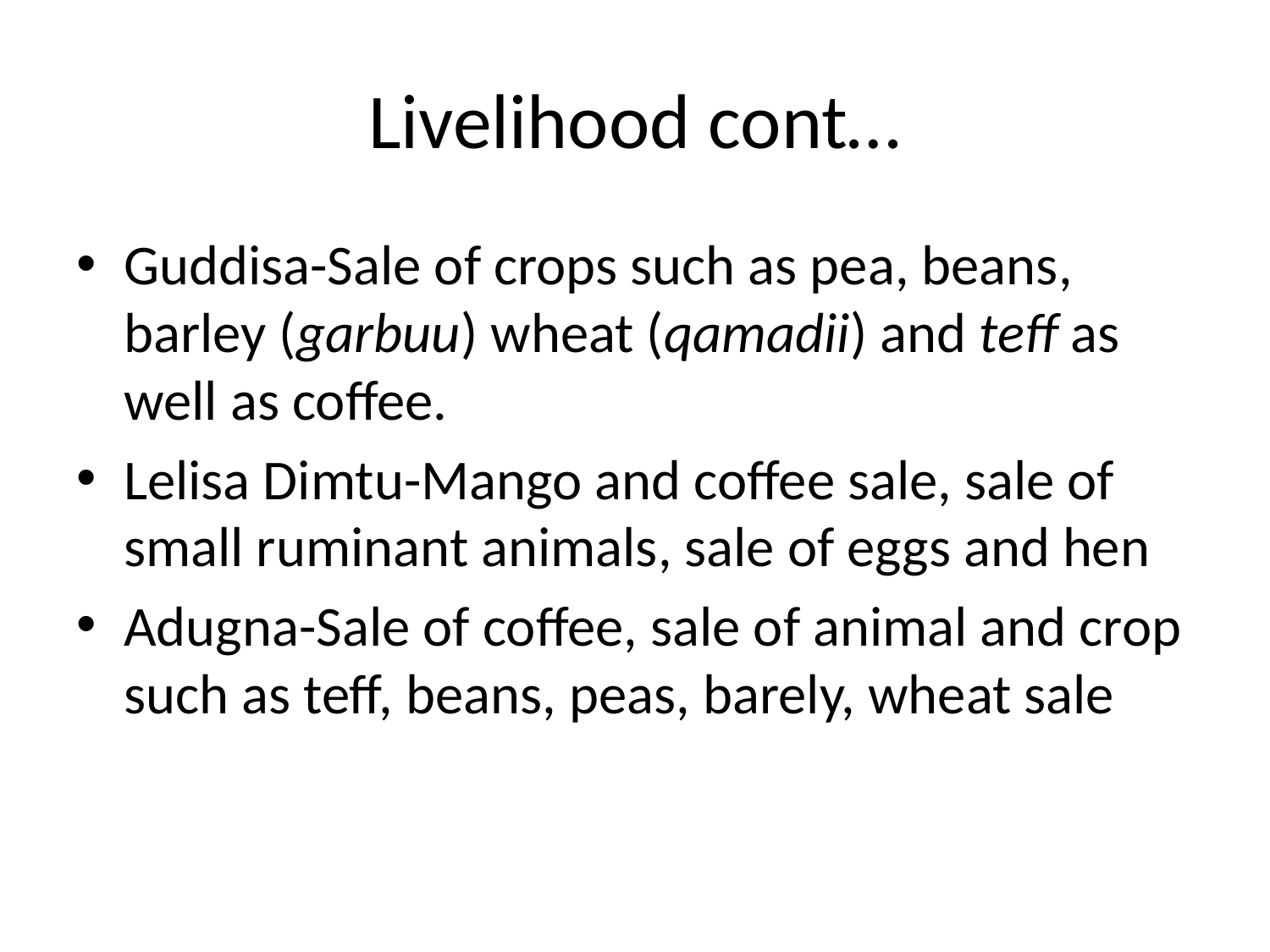

# Livelihood cont…
Guddisa-Sale of crops such as pea, beans, barley (garbuu) wheat (qamadii) and teff as well as coffee.
Lelisa Dimtu-Mango and coffee sale, sale of small ruminant animals, sale of eggs and hen
Adugna-Sale of coffee, sale of animal and crop such as teff, beans, peas, barely, wheat sale